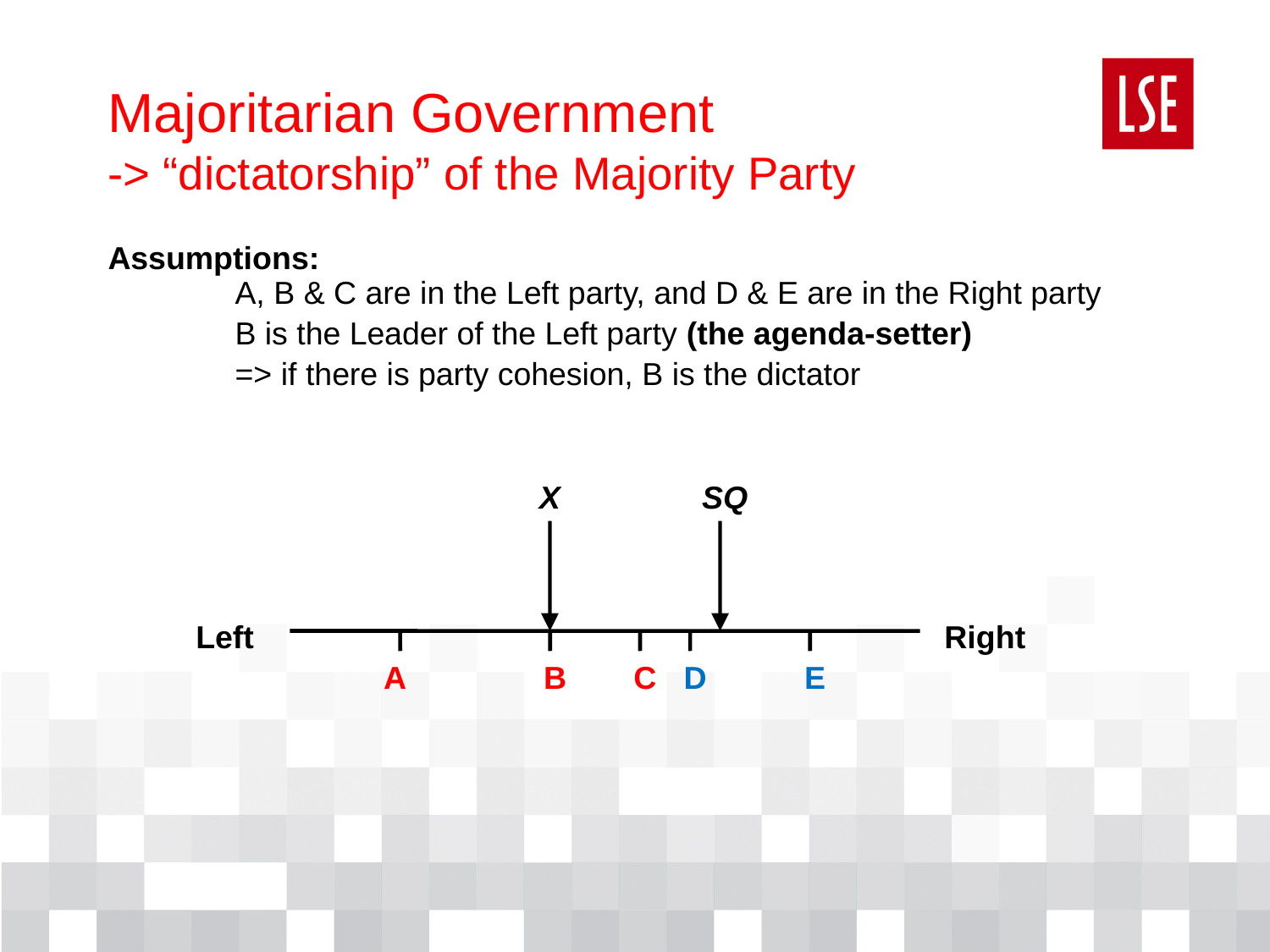

# Majoritarian Government -> “dictatorship” of the Majority Party
Assumptions:
	A, B & C are in the Left party, and D & E are in the Right party
	B is the Leader of the Left party (the agenda-setter)
	=> if there is party cohesion, B is the dictator
X
SQ

Left
Right

A
B
C
D
E